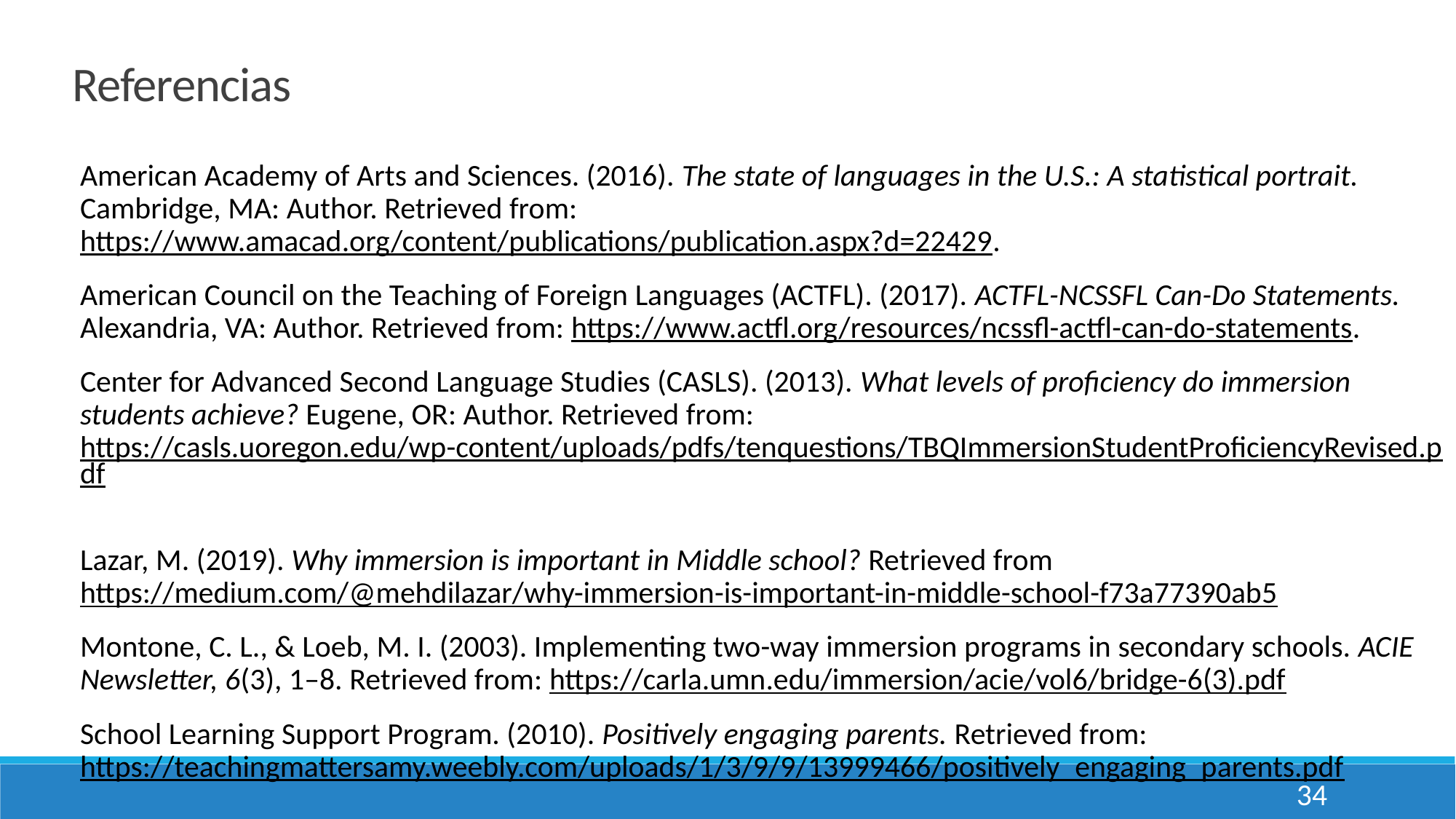

Referencias
American Academy of Arts and Sciences. (2016). The state of languages in the U.S.: A statistical portrait. Cambridge, MA: Author. Retrieved from: https://www.amacad.org/content/publications/publication.aspx?d=22429.
American Council on the Teaching of Foreign Languages (ACTFL). (2017). ACTFL-NCSSFL Can-Do Statements. Alexandria, VA: Author. Retrieved from: https://www.actfl.org/resources/ncssfl-actfl-can-do-statements.
Center for Advanced Second Language Studies (CASLS). (2013). What levels of proficiency do immersion students achieve? Eugene, OR: Author. Retrieved from: https://casls.uoregon.edu/wp-content/uploads/pdfs/tenquestions/TBQImmersionStudentProficiencyRevised.pdf
Lazar, M. (2019). Why immersion is important in Middle school? Retrieved from https://medium.com/@mehdilazar/why-immersion-is-important-in-middle-school-f73a77390ab5
Montone, C. L., & Loeb, M. I. (2003). Implementing two-way immersion programs in secondary schools. ACIE Newsletter, 6(3), 1–8. Retrieved from: https://carla.umn.edu/immersion/acie/vol6/bridge-6(3).pdf
School Learning Support Program. (2010). Positively engaging parents. Retrieved from: https://teachingmattersamy.weebly.com/uploads/1/3/9/9/13999466/positively_engaging_parents.pdf

34